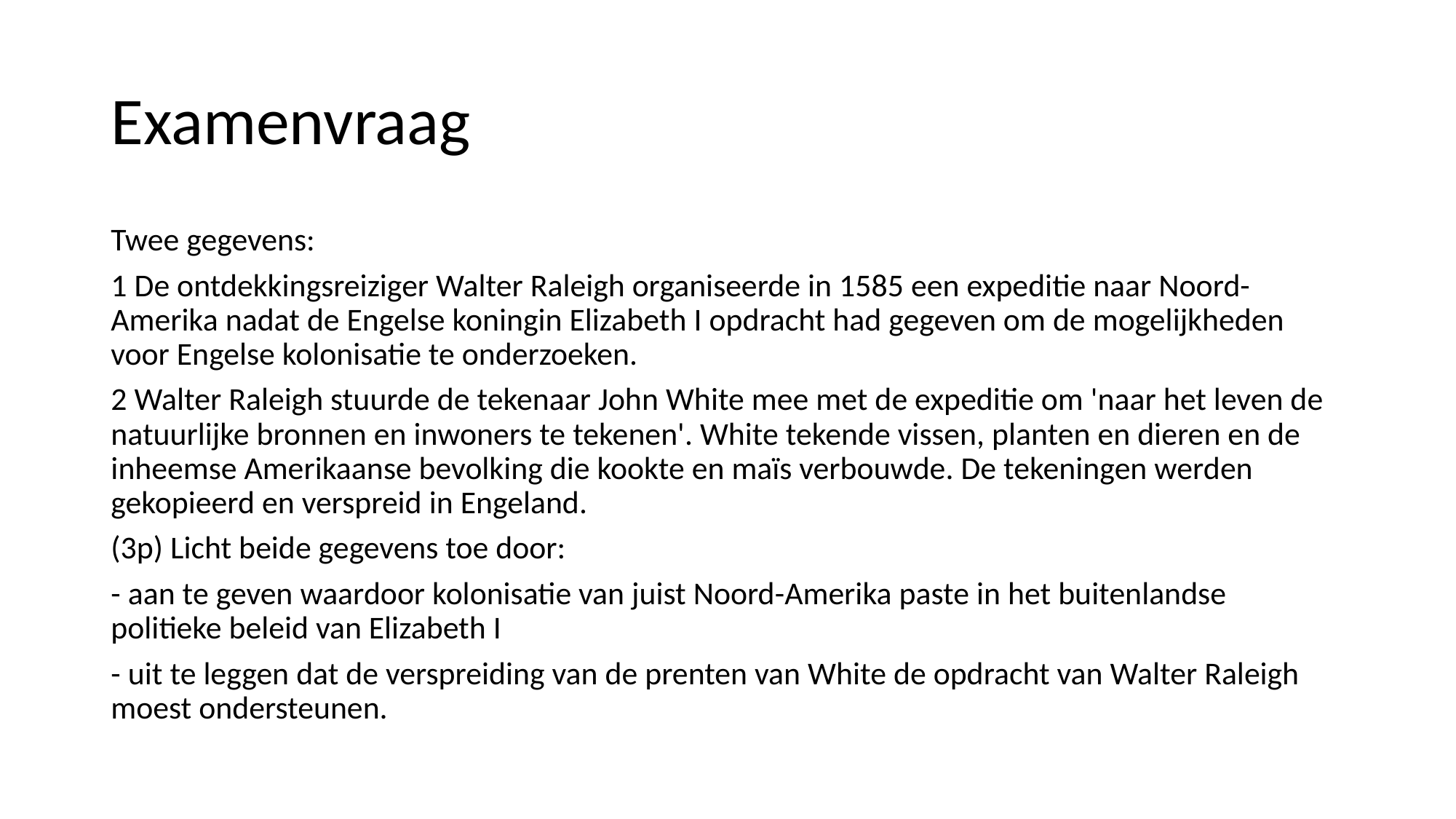

# Examenvraag
Twee gegevens:
1 De ontdekkingsreiziger Walter Raleigh organiseerde in 1585 een expeditie naar Noord-Amerika nadat de Engelse koningin Elizabeth I opdracht had gegeven om de mogelijkheden voor Engelse kolonisatie te onderzoeken.
2 Walter Raleigh stuurde de tekenaar John White mee met de expeditie om 'naar het leven de natuurlijke bronnen en inwoners te tekenen'. White tekende vissen, planten en dieren en de inheemse Amerikaanse bevolking die kookte en maïs verbouwde. De tekeningen werden gekopieerd en verspreid in Engeland.
(3p) Licht beide gegevens toe door:
- aan te geven waardoor kolonisatie van juist Noord-Amerika paste in het buitenlandse politieke beleid van Elizabeth I
- uit te leggen dat de verspreiding van de prenten van White de opdracht van Walter Raleigh moest ondersteunen.